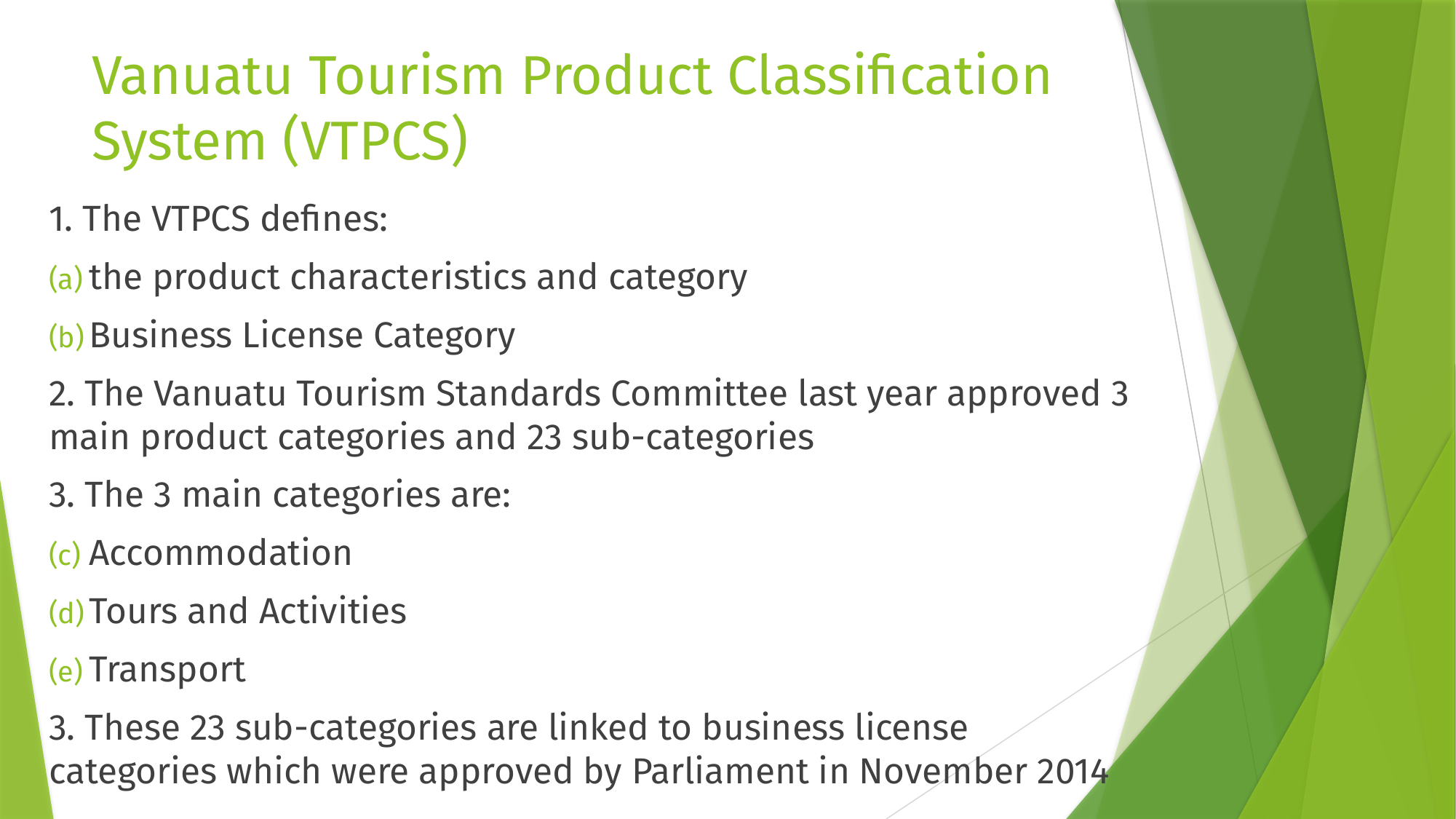

# Vanuatu Tourism Product Classification System (VTPCS)
1. The VTPCS defines:
the product characteristics and category
Business License Category
2. The Vanuatu Tourism Standards Committee last year approved 3 main product categories and 23 sub-categories
3. The 3 main categories are:
Accommodation
Tours and Activities
Transport
3. These 23 sub-categories are linked to business license categories which were approved by Parliament in November 2014